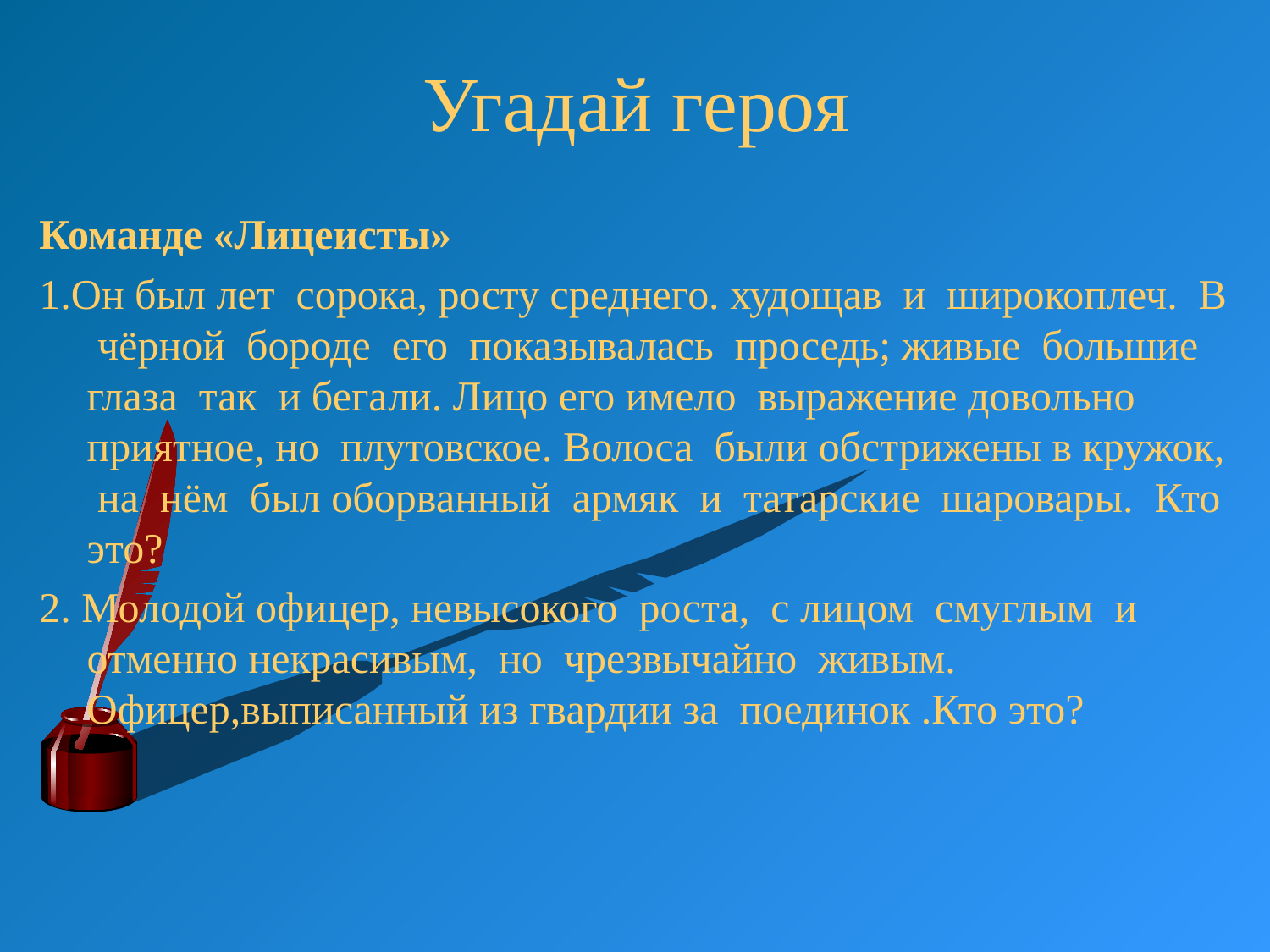

# Угадай героя
Команде «Лицеисты»
1.Он был лет  сорока, росту среднего. худощав  и  широкоплеч.  В  чёрной  бороде  его  показывалась  проседь; живые  большие глаза  так  и бегали. Лицо его имело  выражение довольно  приятное, но  плутовское. Волоса  были обстрижены в кружок,  на  нём  был оборванный  армяк  и  татарские  шаровары.  Кто  это?
2. Молодой офицер, невысокого  роста,  с лицом  смуглым  и  отменно некрасивым,  но  чрезвычайно  живым. Офицер,выписанный из гвардии за  поединок .Кто это?